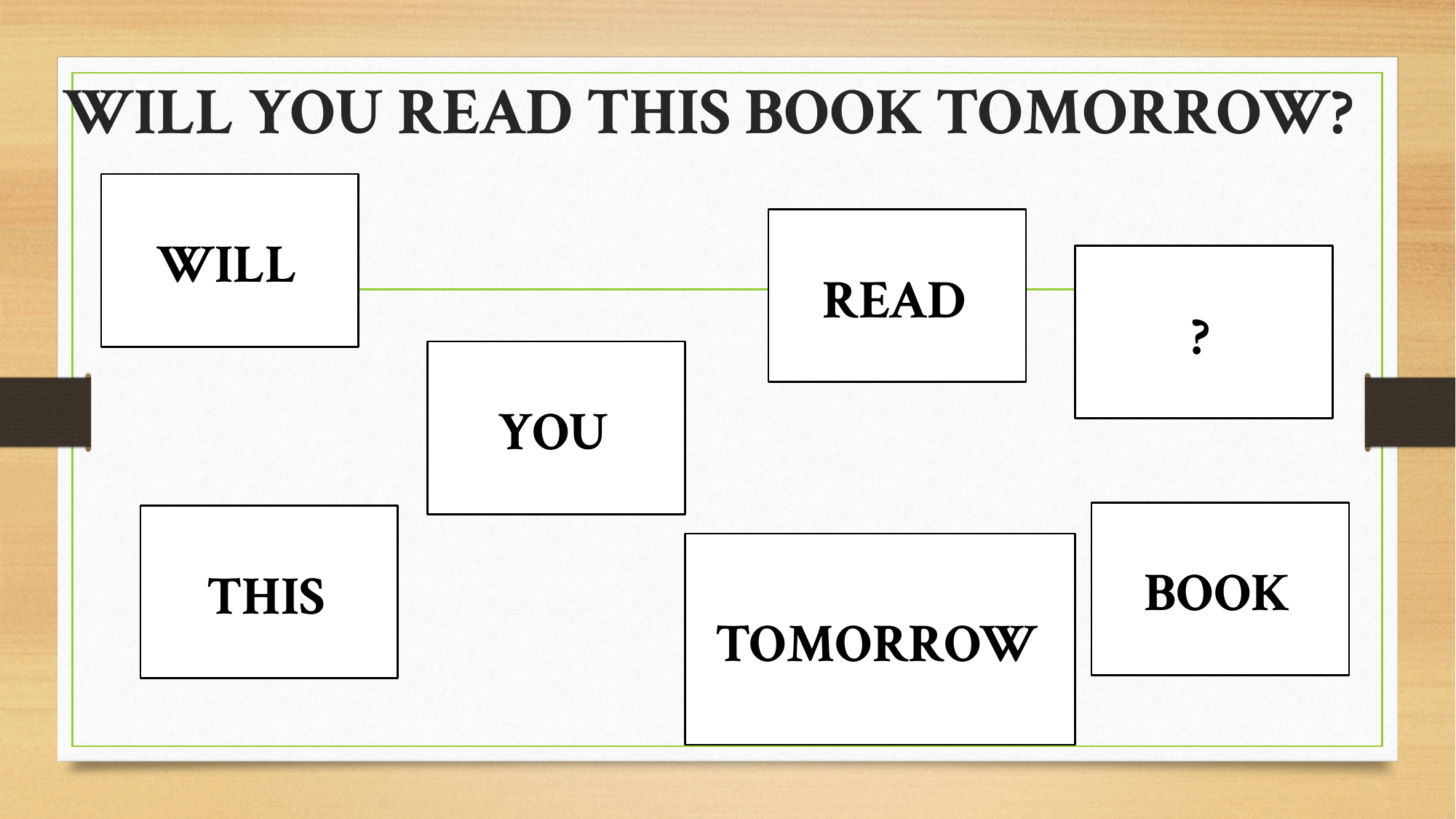

# WILL YOU READ THIS BOOK TOMORROW?
WILL
READ
?
YOU
BOOK
THIS
TOMORROW